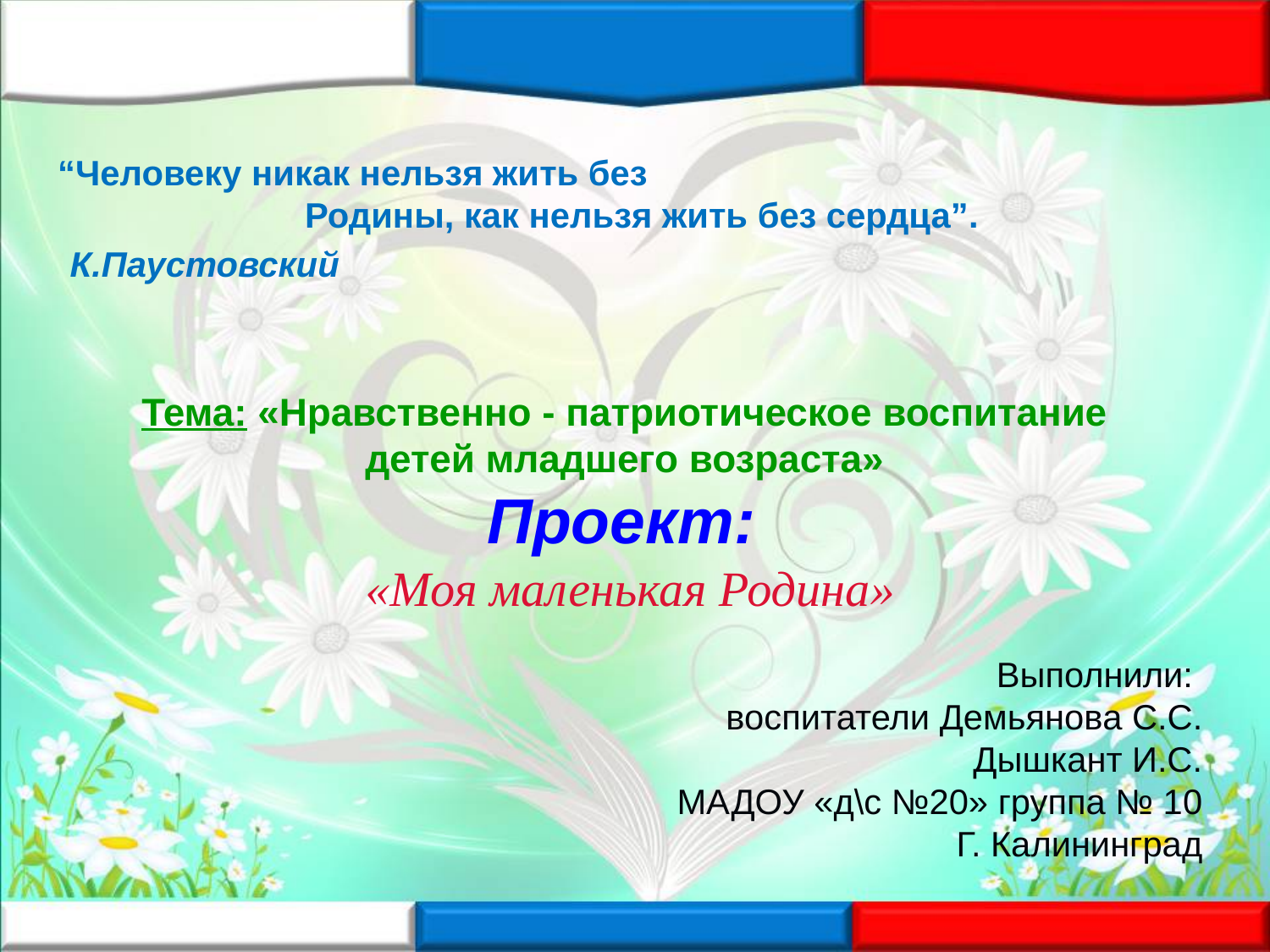

“Человеку никак нельзя жить без                                                                  Родины, как нельзя жить без сердца”.
 К.Паустовский

Тема: «Нравственно - патриотическое воспитание
детей младшего возраста»
Проект:
«Моя маленькая Родина»

Выполнили:
воспитатели Демьянова С.С.
Дышкант И.С.
МАДОУ «д\с №20» группа № 10
Г. Калининград